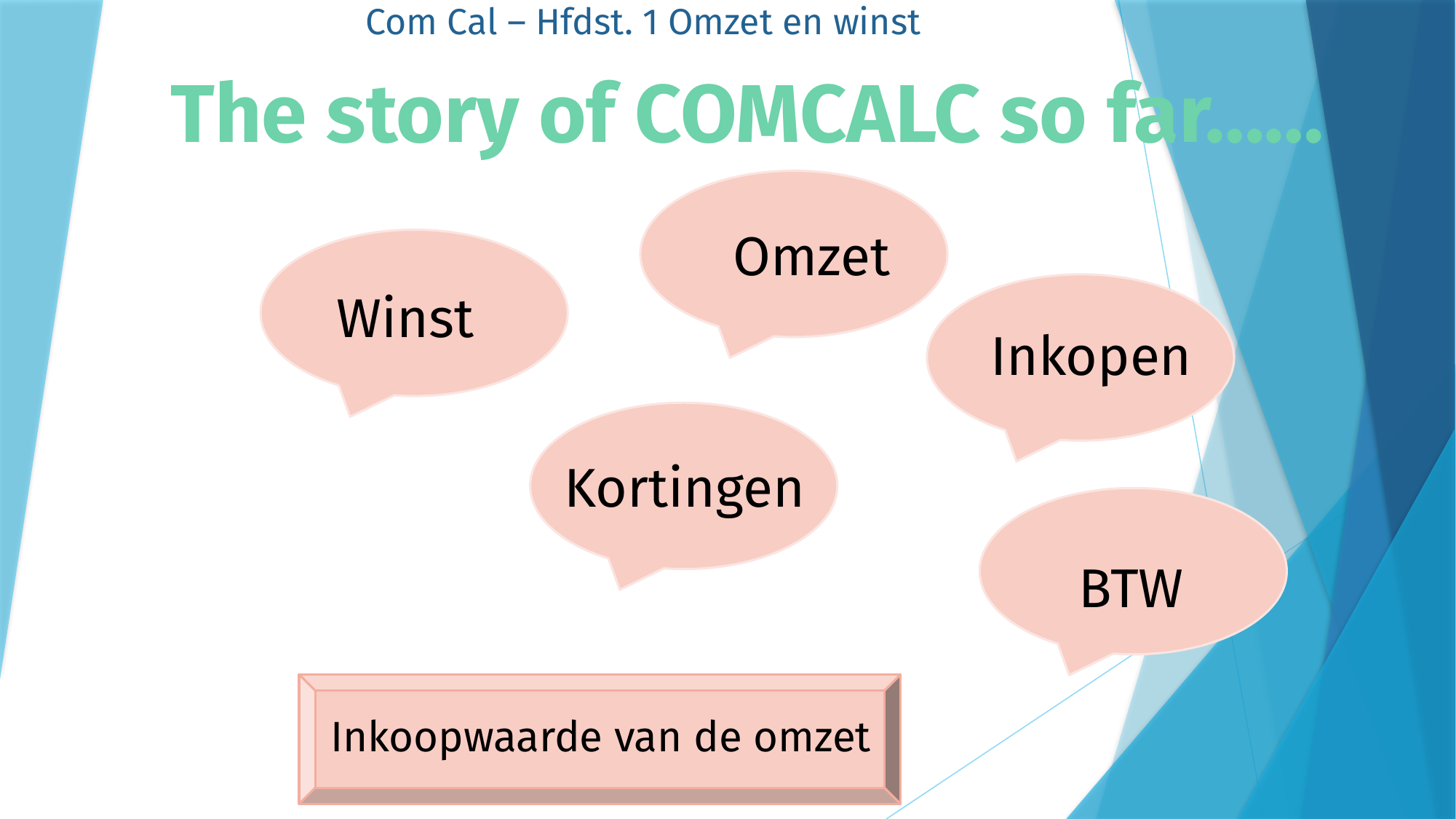

Com Cal – Hfdst. 1 Omzet en winst
The story of COMCALC so far……

Omzet

Winst
Inkopen

Kortingen

BTW

Inkoopwaarde van de omzet